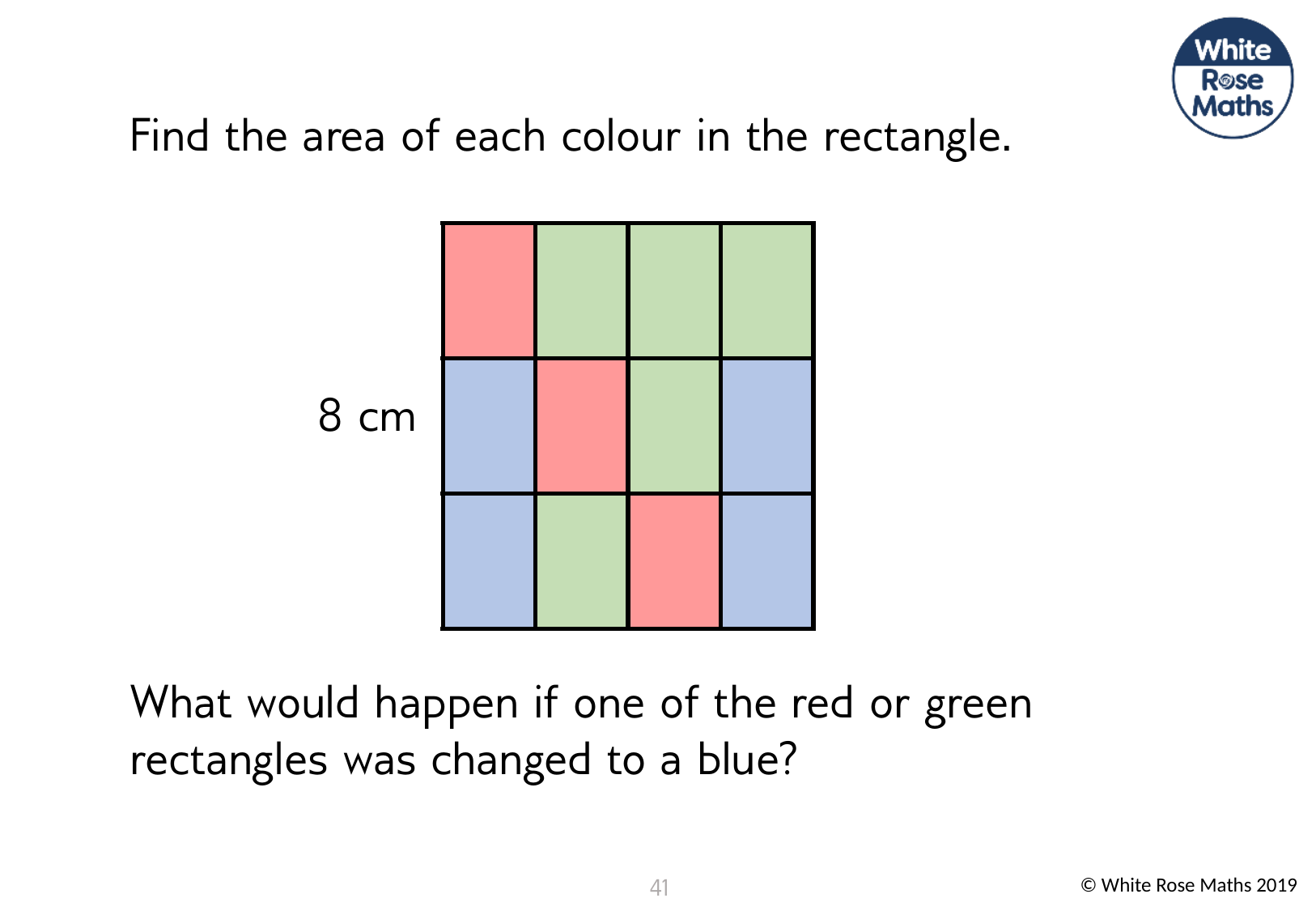

Find the area of each colour in the rectangle.

What would happen if one of the red or green rectangles was changed to a blue?
|  |  |  |  |
| --- | --- | --- | --- |
|  |  |  |  |
|  |  |  |  |
8 cm
41